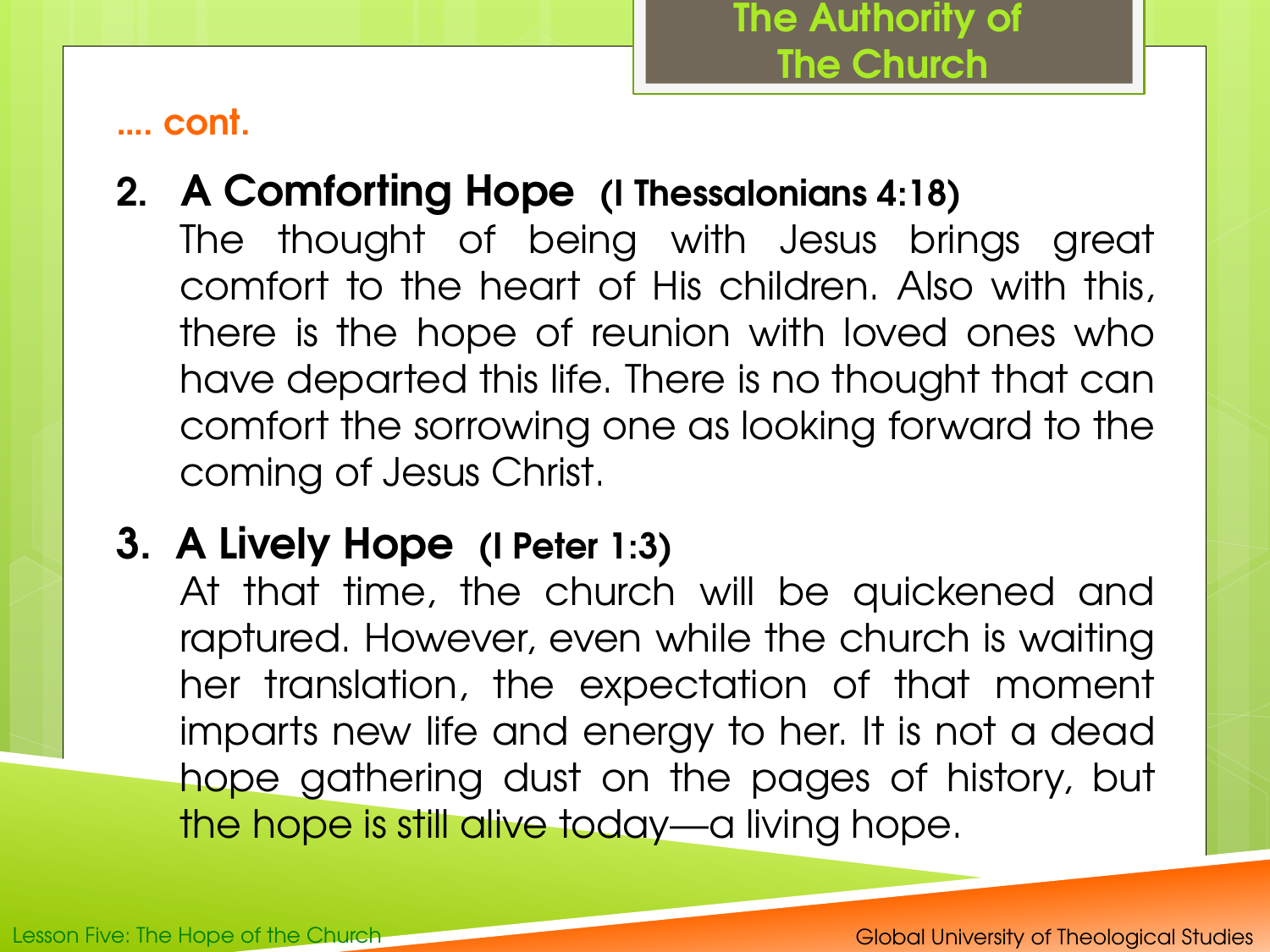

The Authority of
The Church
…. cont.

2.   A Comforting Hope  (I Thessalonians 4:18)
The thought of being with Jesus brings great comfort to the heart of His children. Also with this, there is the hope of reunion with loved ones who have departed this life. There is no thought that can comfort the sorrowing one as looking forward to the coming of Jesus Christ.

3.  A Lively Hope  (I Peter 1:3)
At that time, the church will be quickened and raptured. However, even while the church is waiting her translation, the expectation of that moment imparts new life and energy to her. It is not a dead hope gathering dust on the pages of history, but the hope is still alive today—a living hope.
Lesson Five: The Hope of the Church
 Global University of Theological Studies